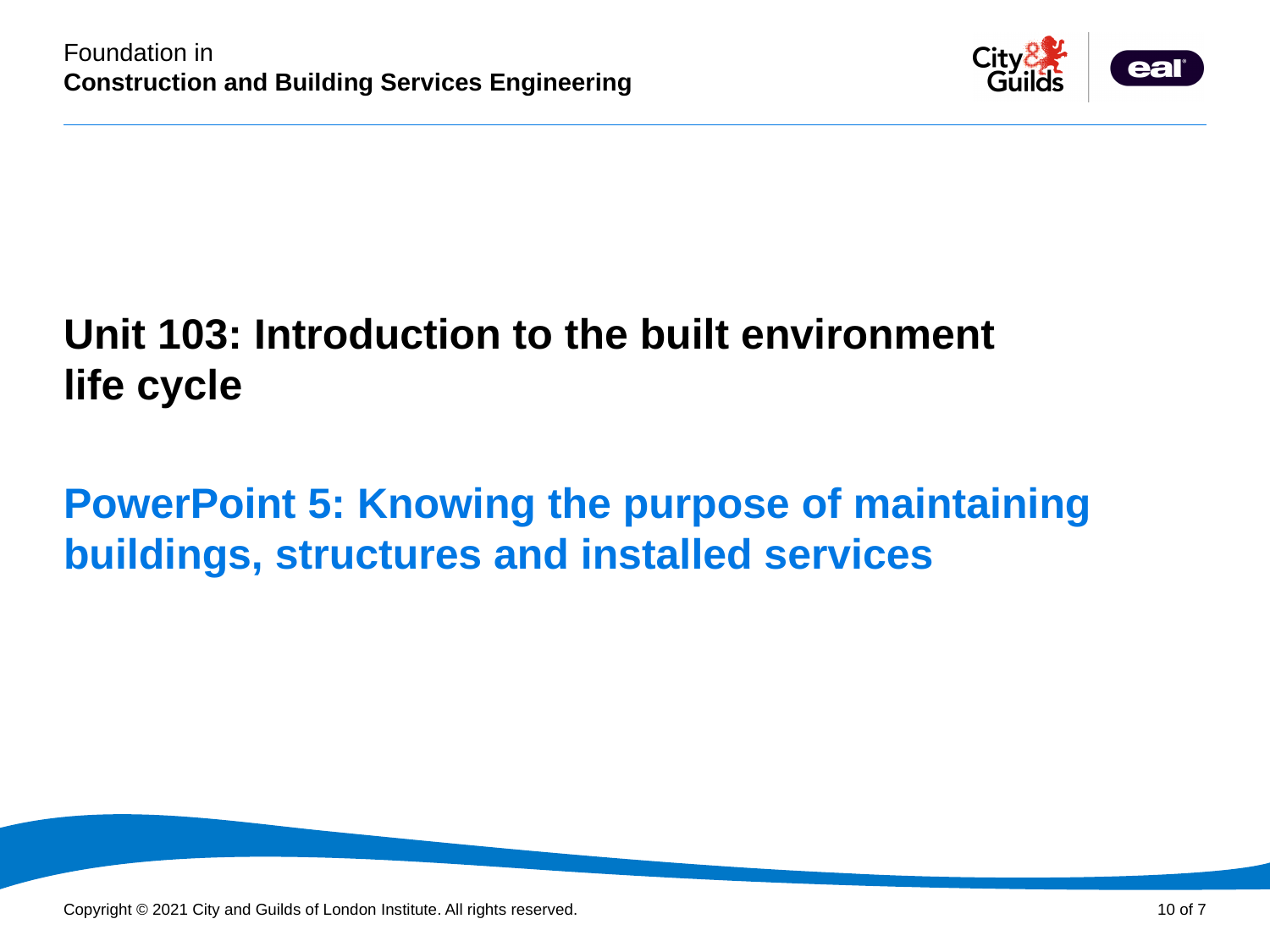

PowerPoint presentation
Unit 103: Introduction to the built environment
life cycle

# PowerPoint 5: Knowing the purpose of maintaining buildings, structures and installed services